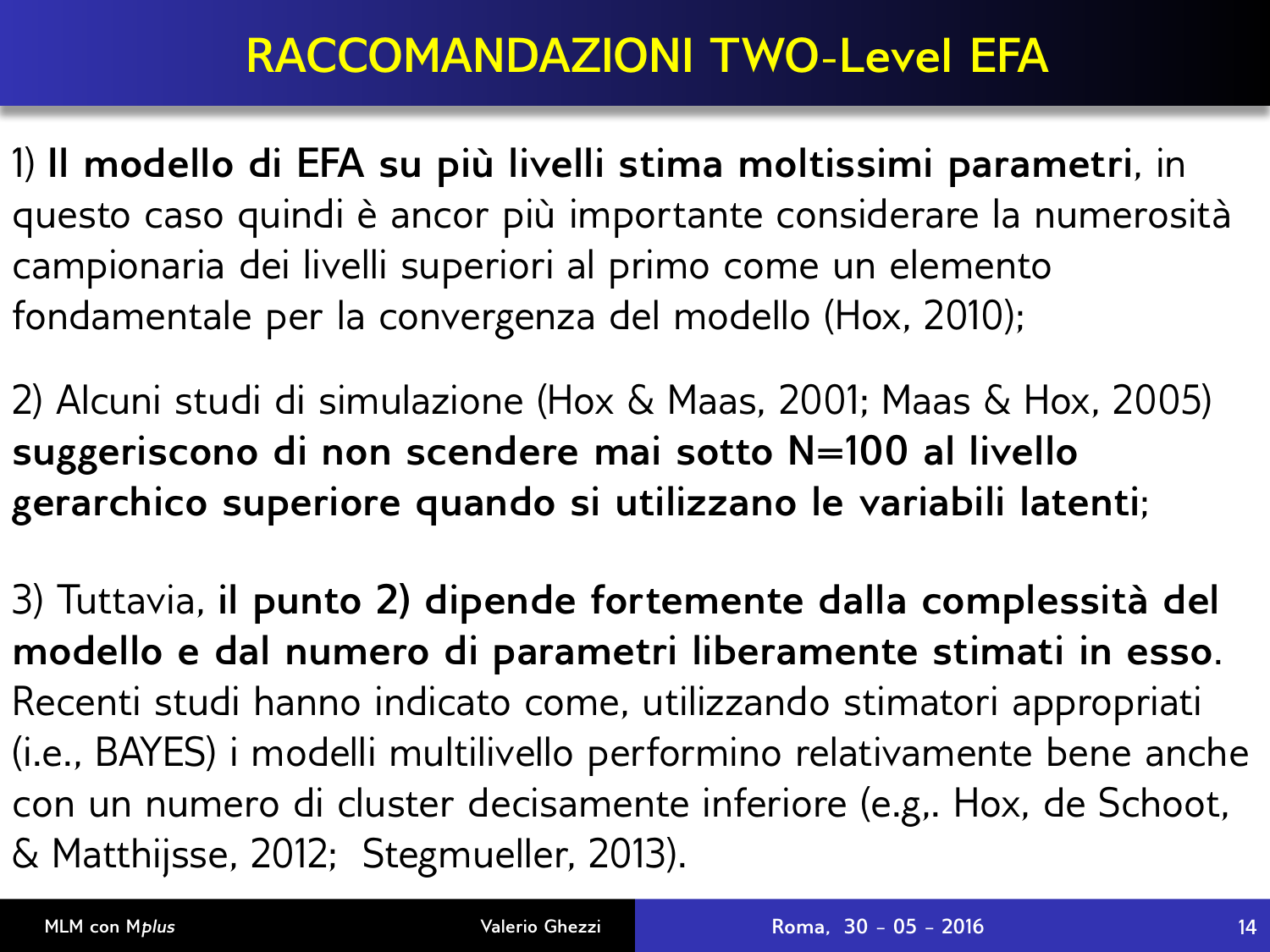

# RACCOMANDAZIONI TWO-Level EFA
1) Il modello di EFA su più livelli stima moltissimi parametri, in questo caso quindi è ancor più importante considerare la numerosità campionaria dei livelli superiori al primo come un elemento fondamentale per la convergenza del modello (Hox, 2010);
2) Alcuni studi di simulazione (Hox & Maas, 2001; Maas & Hox, 2005) suggeriscono di non scendere mai sotto N=100 al livello gerarchico superiore quando si utilizzano le variabili latenti;
3) Tuttavia, il punto 2) dipende fortemente dalla complessità del modello e dal numero di parametri liberamente stimati in esso. Recenti studi hanno indicato come, utilizzando stimatori appropriati (i.e., BAYES) i modelli multilivello performino relativamente bene anche con un numero di cluster decisamente inferiore (e.g,. Hox, de Schoot, & Matthijsse, 2012;  Stegmueller, 2013).
  MLM con Mplus                                                  Valerio Ghezzi
Roma,  30 – 05 – 2016
14